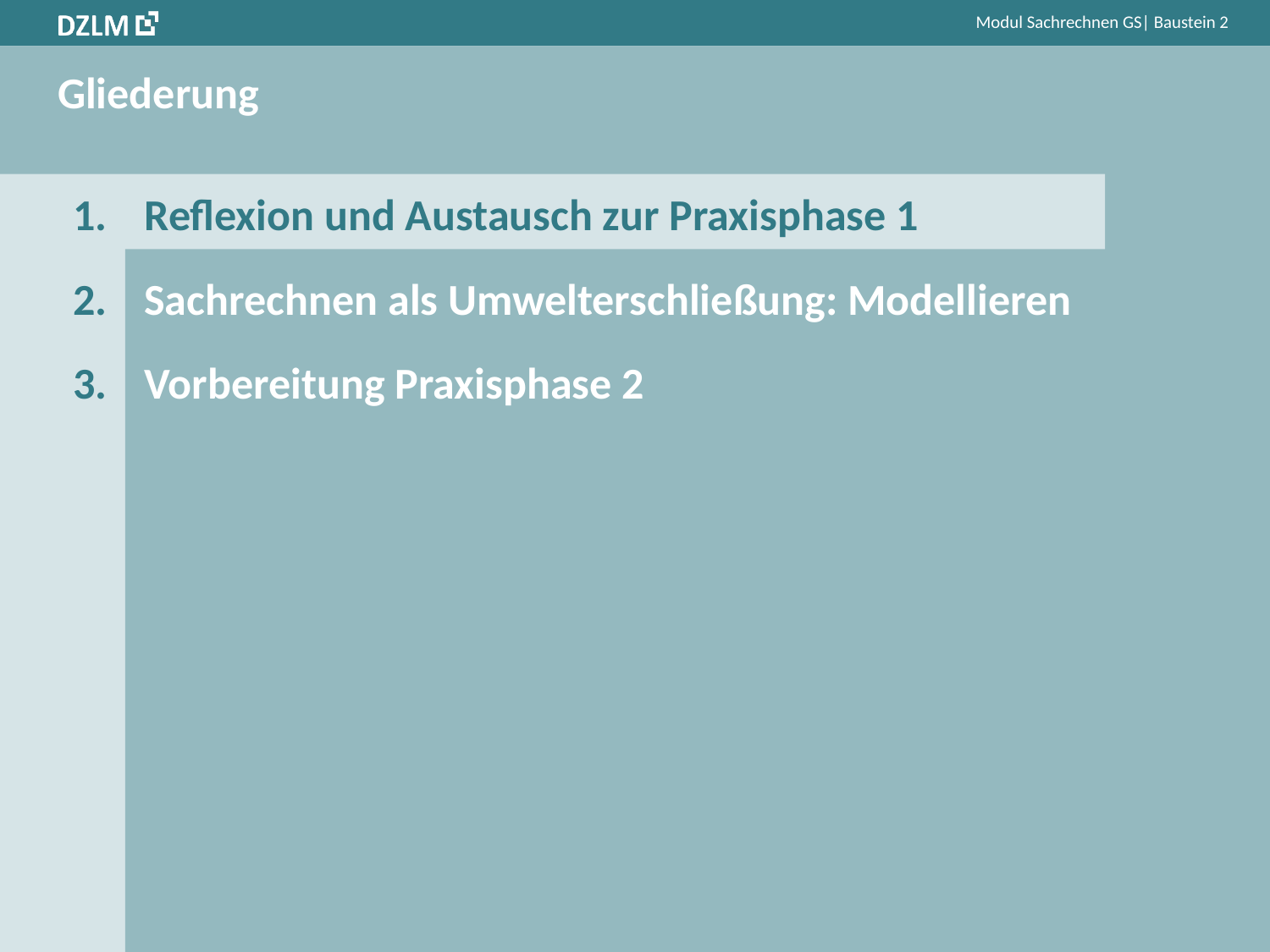

# Gliederung

Reflexion und Austausch zur Praxisphase 1
Sachrechnen als Umwelterschließung: Modellieren
Vorbereitung Praxisphase 2